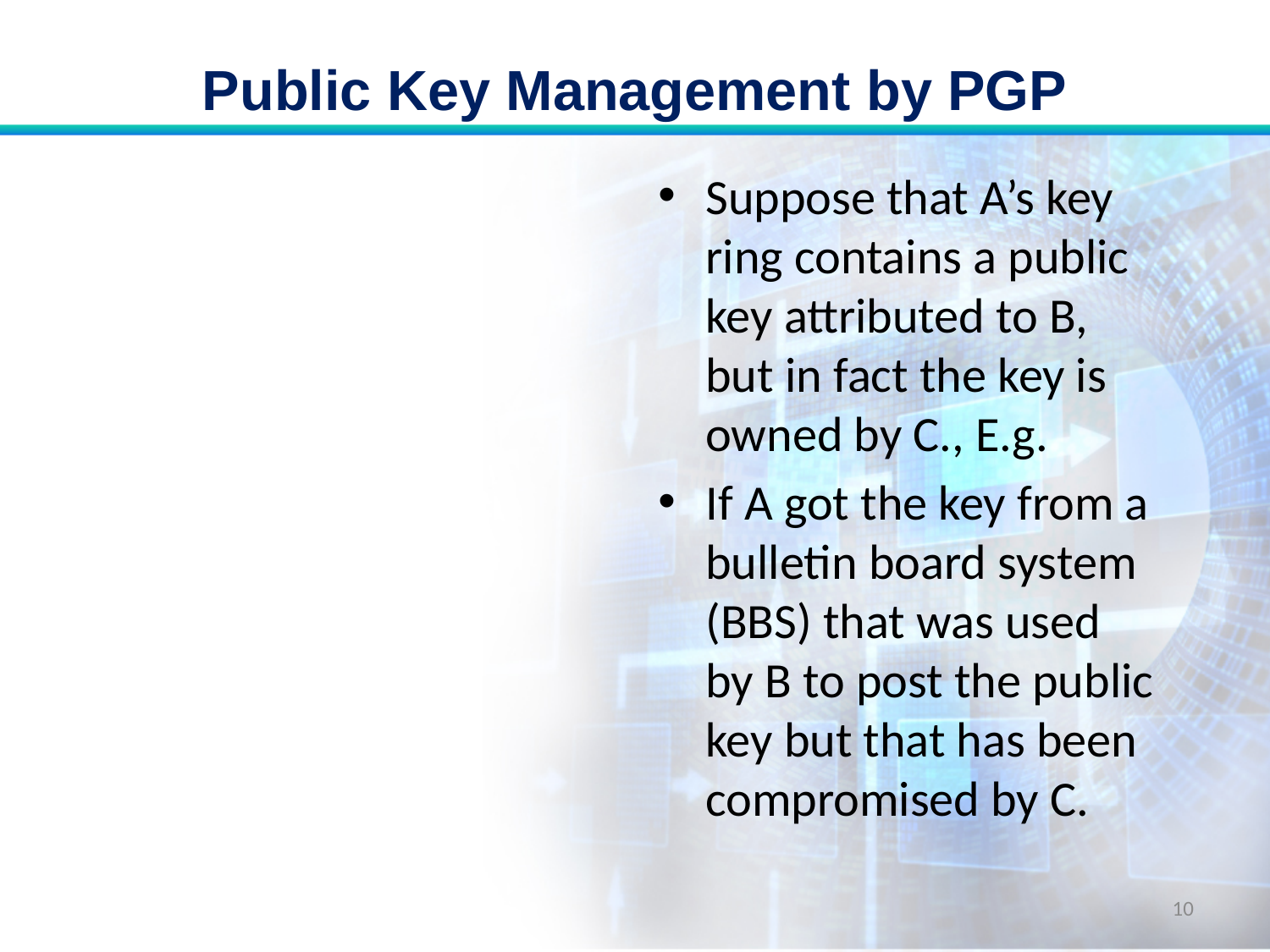

# Public Key Management by PGP
Suppose that A’s key ring contains a public key attributed to B, but in fact the key is owned by C., E.g.
If A got the key from a bulletin board system (BBS) that was used by B to post the public key but that has been compromised by C.
10